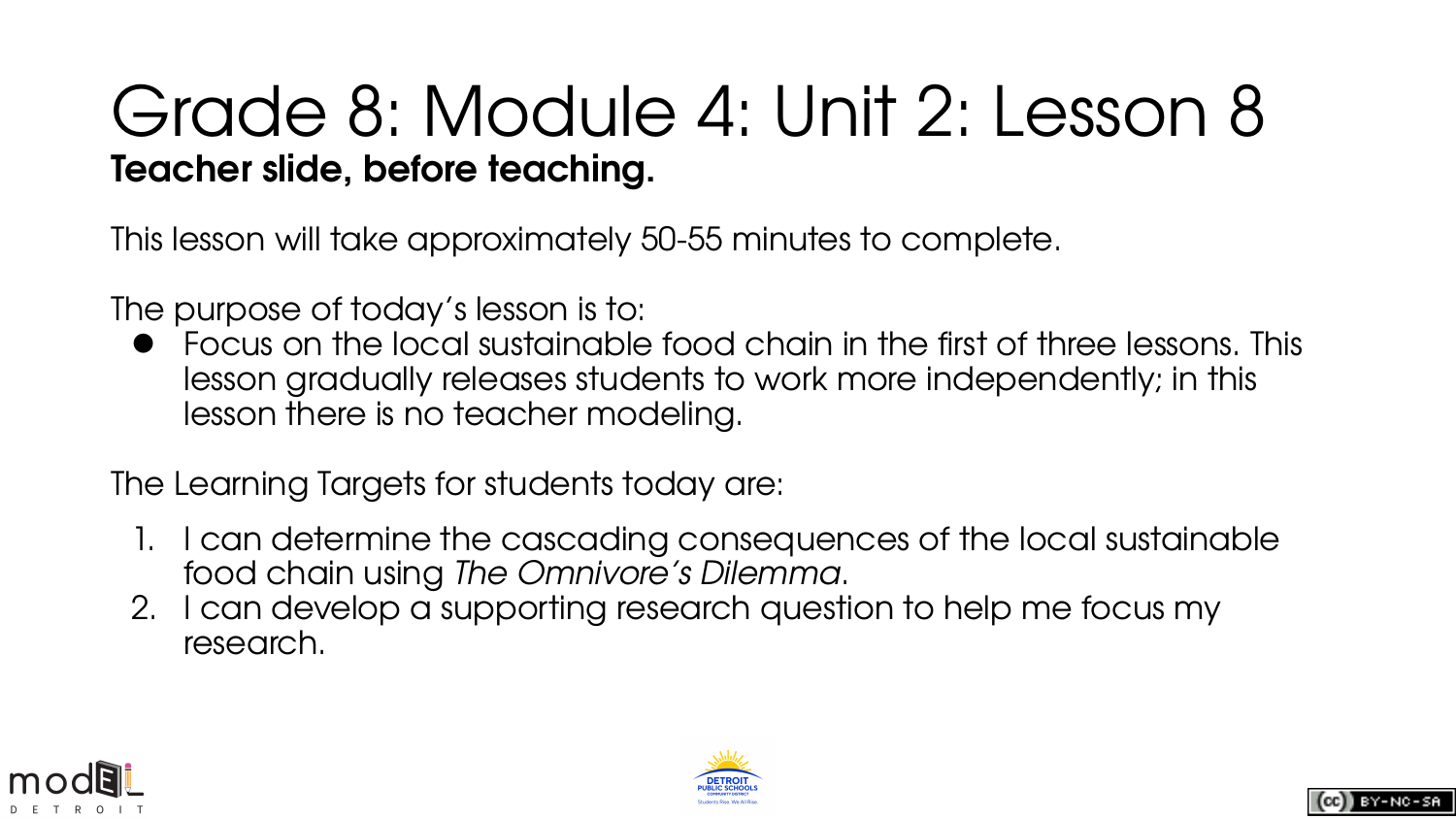

# Grade 8: Module 4: Unit 2: Lesson 8
Teacher slide, before teaching.

This lesson will take approximately 50-55 minutes to complete.

The purpose of today’s lesson is to:
Focus on the local sustainable food chain in the first of three lessons. This lesson gradually releases students to work more independently; in this lesson there is no teacher modeling.
The Learning Targets for students today are:
I can determine the cascading consequences of the local sustainable food chain using The Omnivore’s Dilemma.
I can develop a supporting research question to help me focus my research.